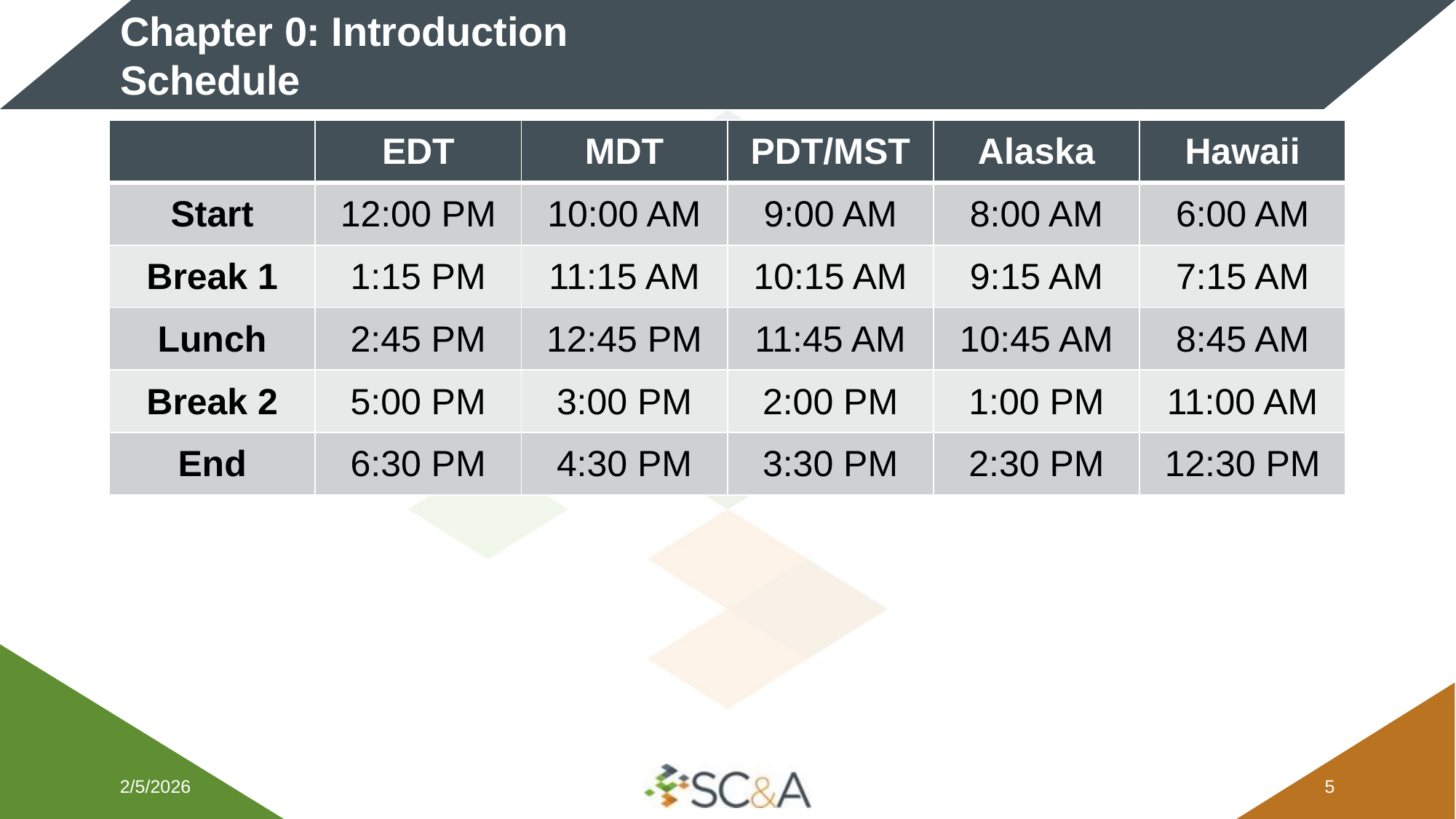

# Chapter 0: Introduction Schedule
|  | EDT | MDT | PDT/MST | Alaska | Hawaii |
| --- | --- | --- | --- | --- | --- |
| Start | 12:00 PM | 10:00 AM | 9:00 AM | 8:00 AM | 6:00 AM |
| Break 1 | 1:15 PM | 11:15 AM | 10:15 AM | 9:15 AM | 7:15 AM |
| Lunch | 2:45 PM | 12:45 PM | 11:45 AM | 10:45 AM | 8:45 AM |
| Break 2 | 5:00 PM | 3:00 PM | 2:00 PM | 1:00 PM | 11:00 AM |
| End | 6:30 PM | 4:30 PM | 3:30 PM | 2:30 PM | 12:30 PM |
2/5/2026
5